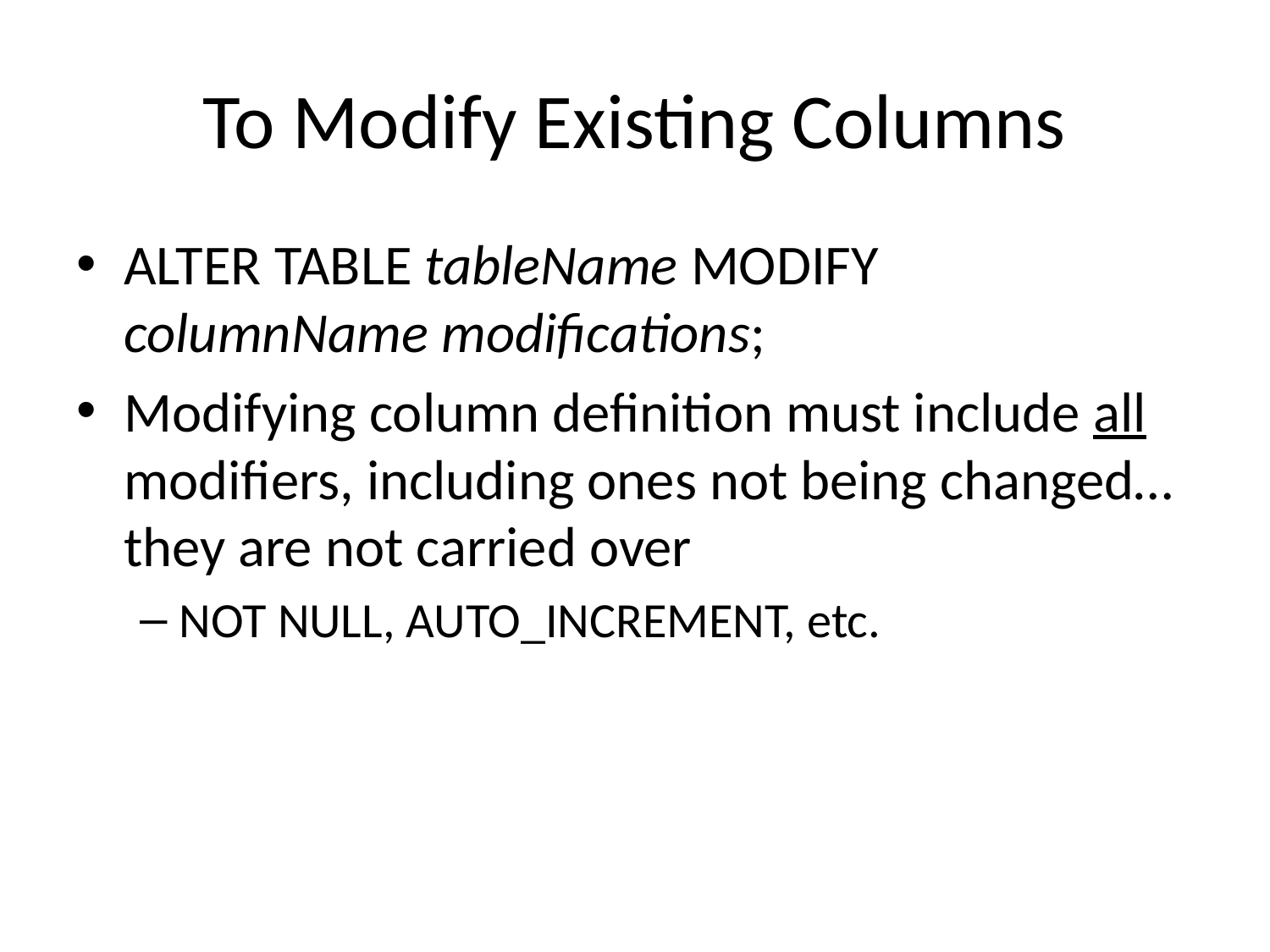

# To Modify Existing Columns
ALTER TABLE tableName MODIFY columnName modifications;
Modifying column definition must include all modifiers, including ones not being changed… they are not carried over
NOT NULL, AUTO_INCREMENT, etc.